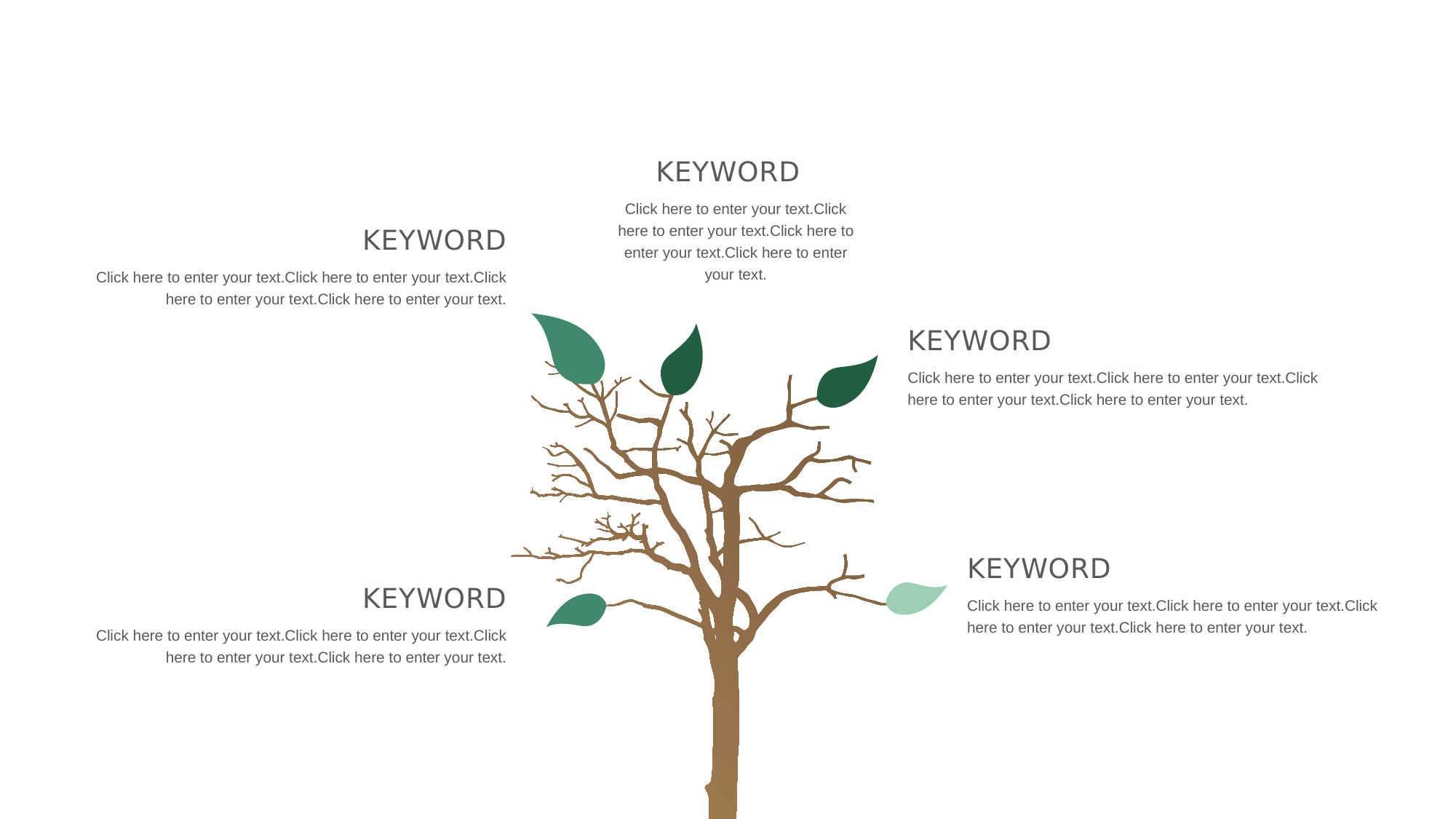

KEYWORD
Click here to enter your text.Click here to enter your text.Click here to enter your text.Click here to enter your text.
KEYWORD
Click here to enter your text.Click here to enter your text.Click here to enter your text.Click here to enter your text.

KEYWORD

Click here to enter your text.Click here to enter your text.Click here to enter your text.Click here to enter your text.

KEYWORD

KEYWORD
Click here to enter your text.Click here to enter your text.Click here to enter your text.Click here to enter your text.

Click here to enter your text.Click here to enter your text.Click here to enter your text.Click here to enter your text.